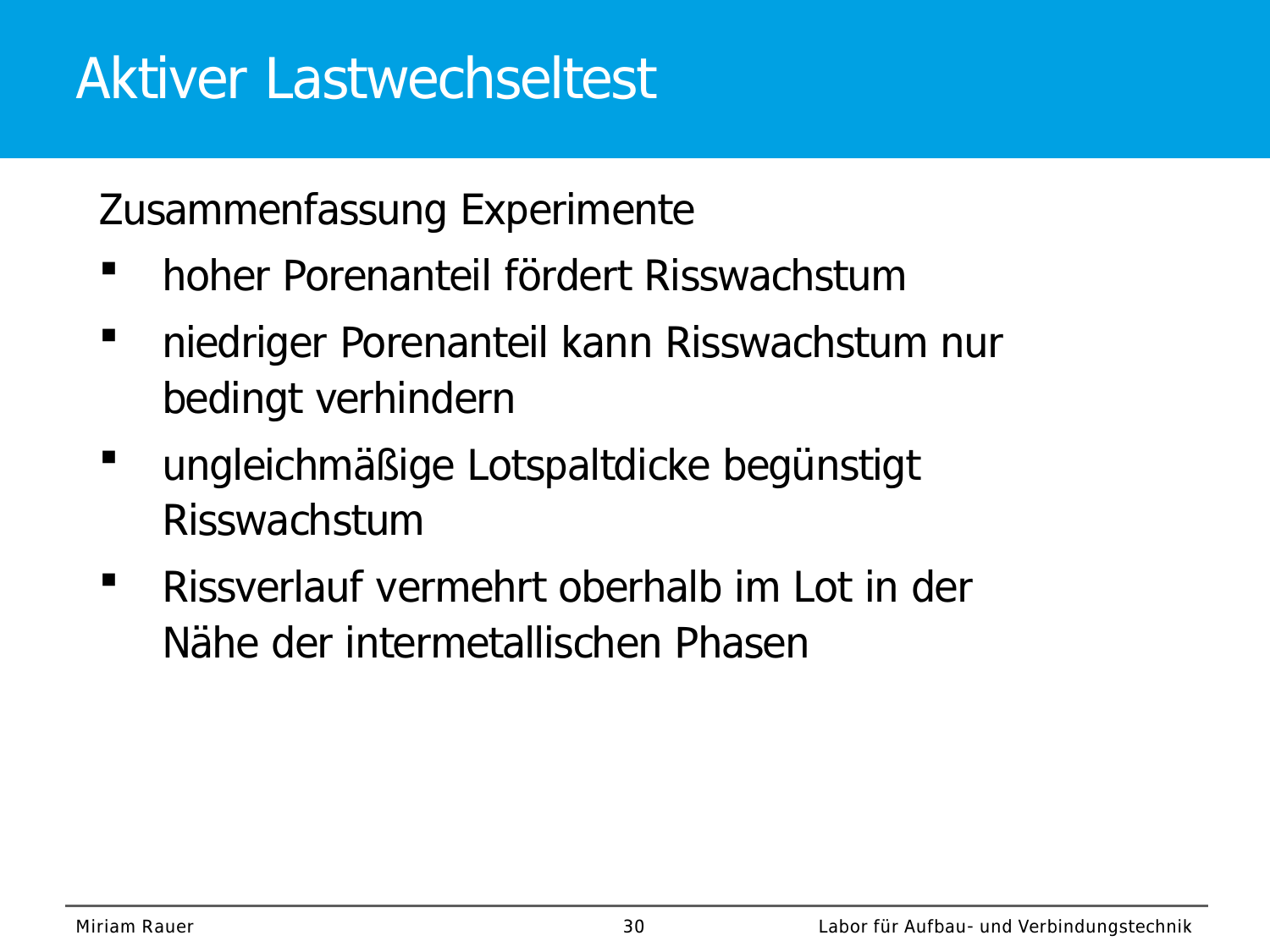

# Aktiver Lastwechseltest
Zusammenfassung Experimente
hoher Porenanteil fördert Risswachstum
niedriger Porenanteil kann Risswachstum nur bedingt verhindern
ungleichmäßige Lotspaltdicke begünstigt Risswachstum
Rissverlauf vermehrt oberhalb im Lot in der Nähe der intermetallischen Phasen

Miriam Rauer
30
Labor für Aufbau- und Verbindungstechnik